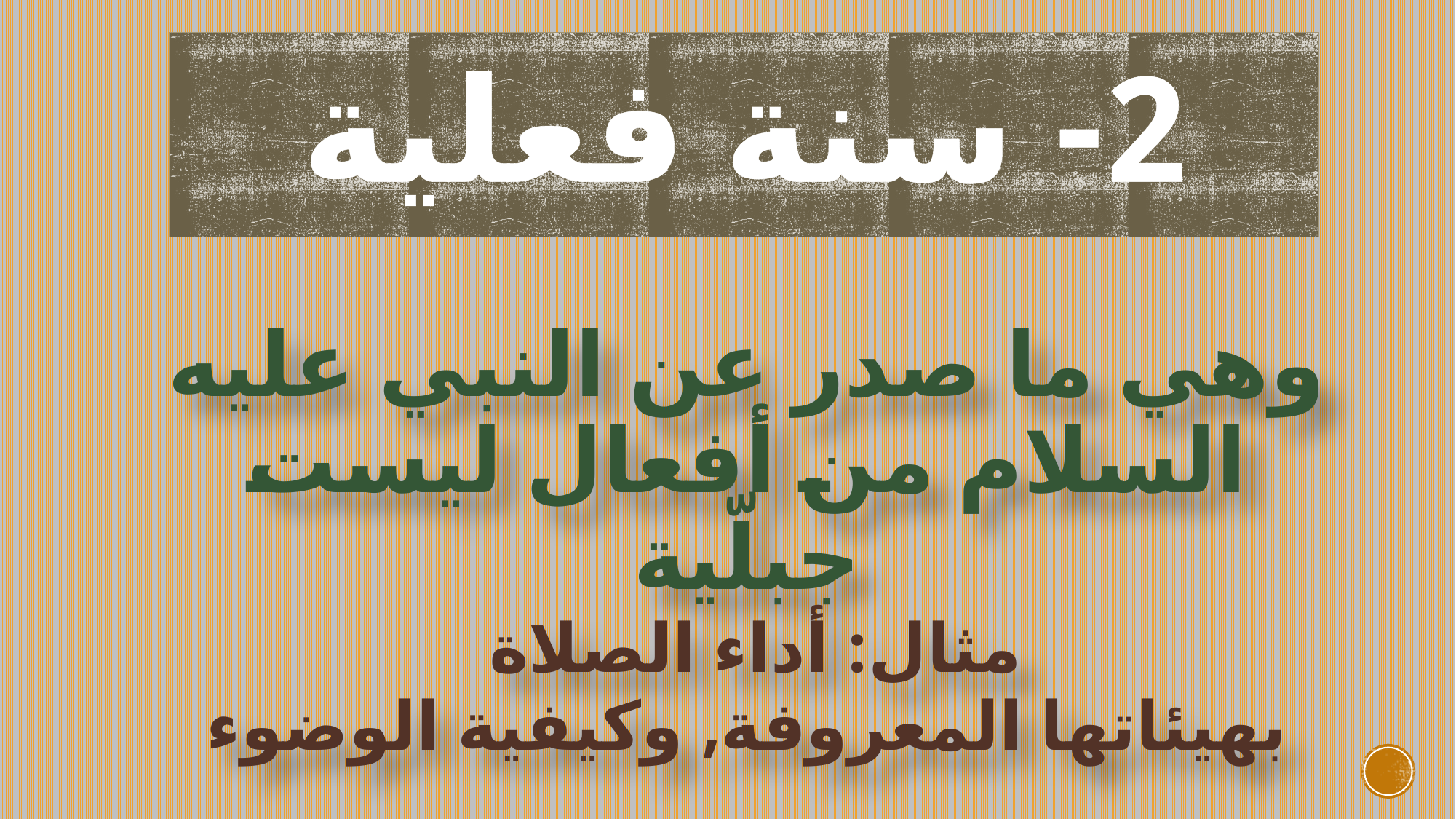

# 2- سنة فعلية

وهي ما صدر عن النبي عليه السلام من أفعال ليست جبلّية
مثال: أداء الصلاة
بهيئاتها المعروفة, وكيفية الوضوء